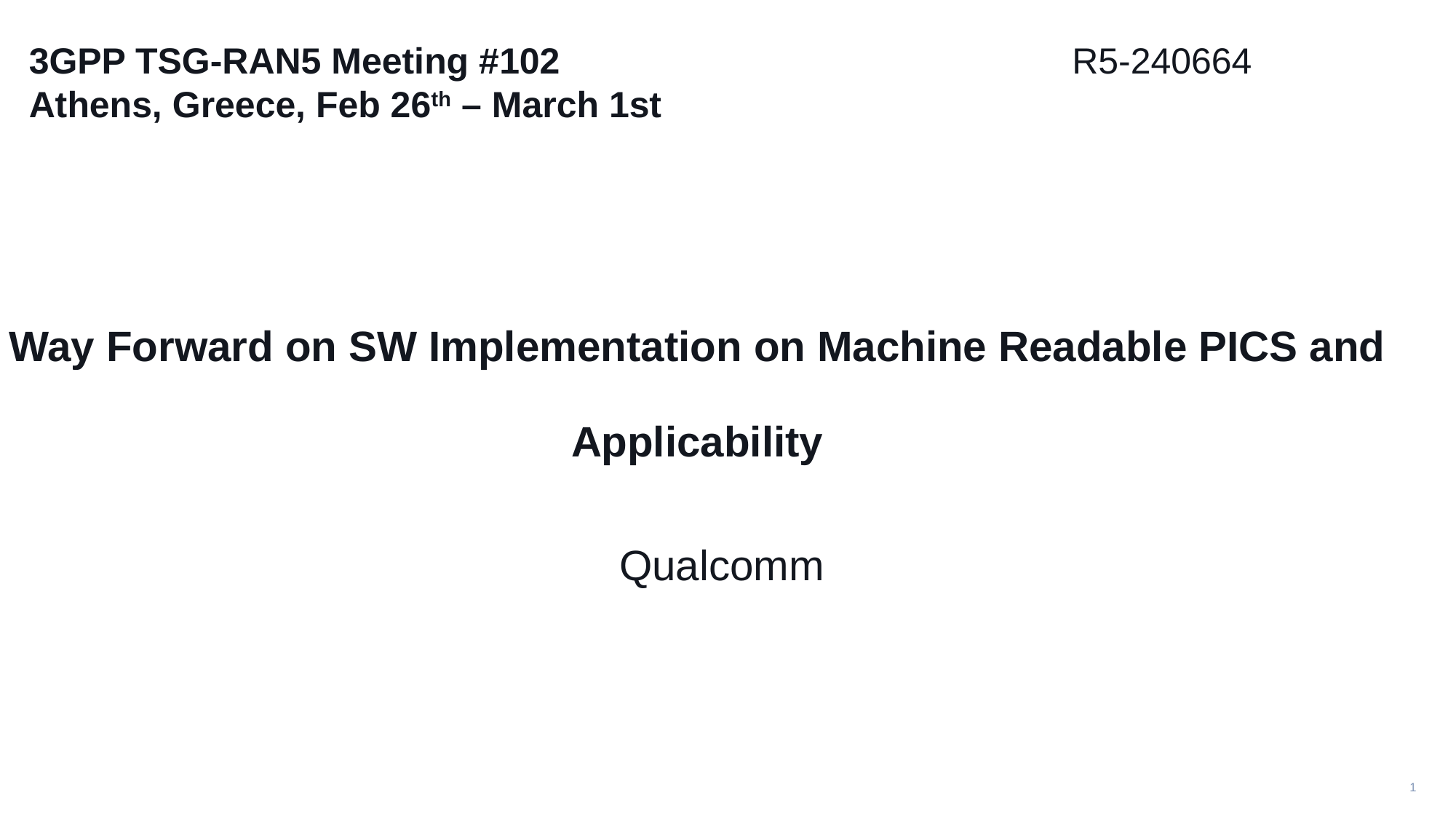

3GPP TSG-RAN5 Meeting #102					      R5-240664
Athens, Greece, Feb 26th – March 1st
# Way Forward on SW Implementation on Machine Readable PICS and Applicability
Qualcomm